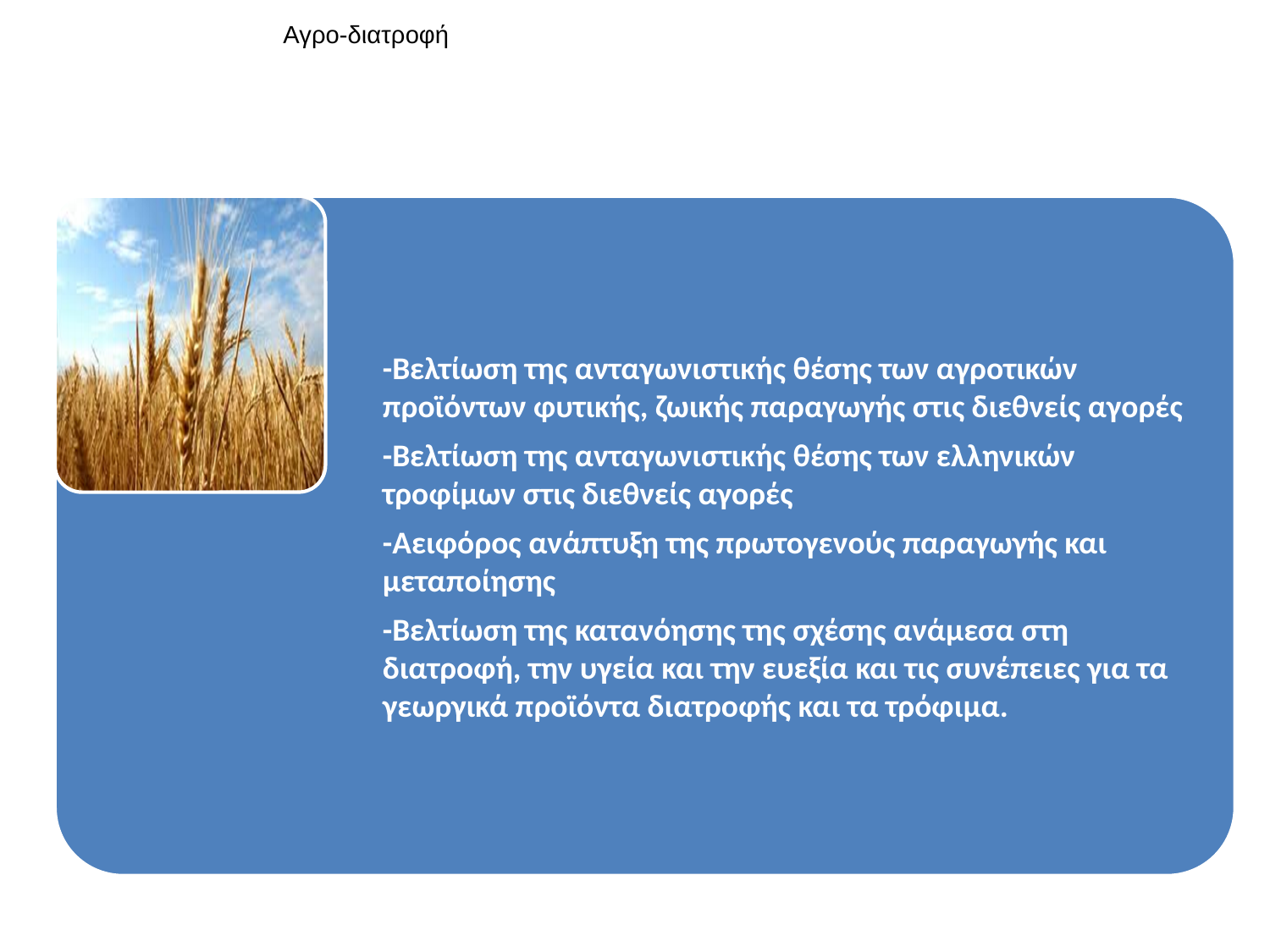

# Αγρο-διατροφή
-Βελτίωση της ανταγωνιστικής θέσης των αγροτικών προϊόντων φυτικής, ζωικής παραγωγής στις διεθνείς αγορές
-Βελτίωση της ανταγωνιστικής θέσης των ελληνικών τροφίμων στις διεθνείς αγορές
-Αειφόρος ανάπτυξη της πρωτογενούς παραγωγής και μεταποίησης
-Βελτίωση της κατανόησης της σχέσης ανάμεσα στη διατροφή, την υγεία και την ευεξία και τις συνέπειες για τα γεωργικά προϊόντα διατροφής και τα τρόφιμα.